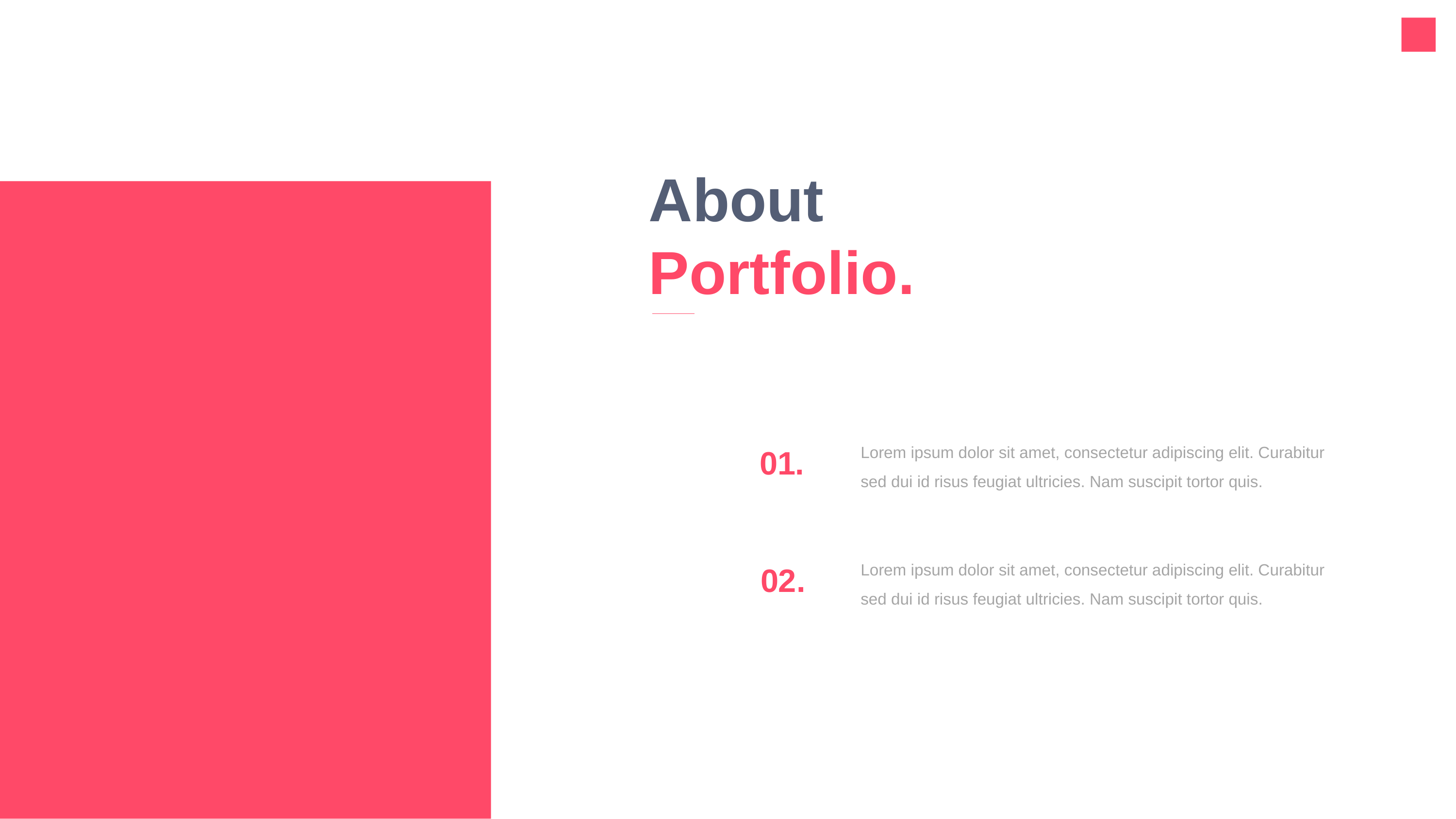

About
Portfolio.

Lorem ipsum dolor sit amet, consectetur adipiscing elit. Curabitur
sed dui id risus feugiat ultricies. Nam suscipit tortor quis.
01.
Lorem ipsum dolor sit amet, consectetur adipiscing elit. Curabitur
sed dui id risus feugiat ultricies. Nam suscipit tortor quis.
02.